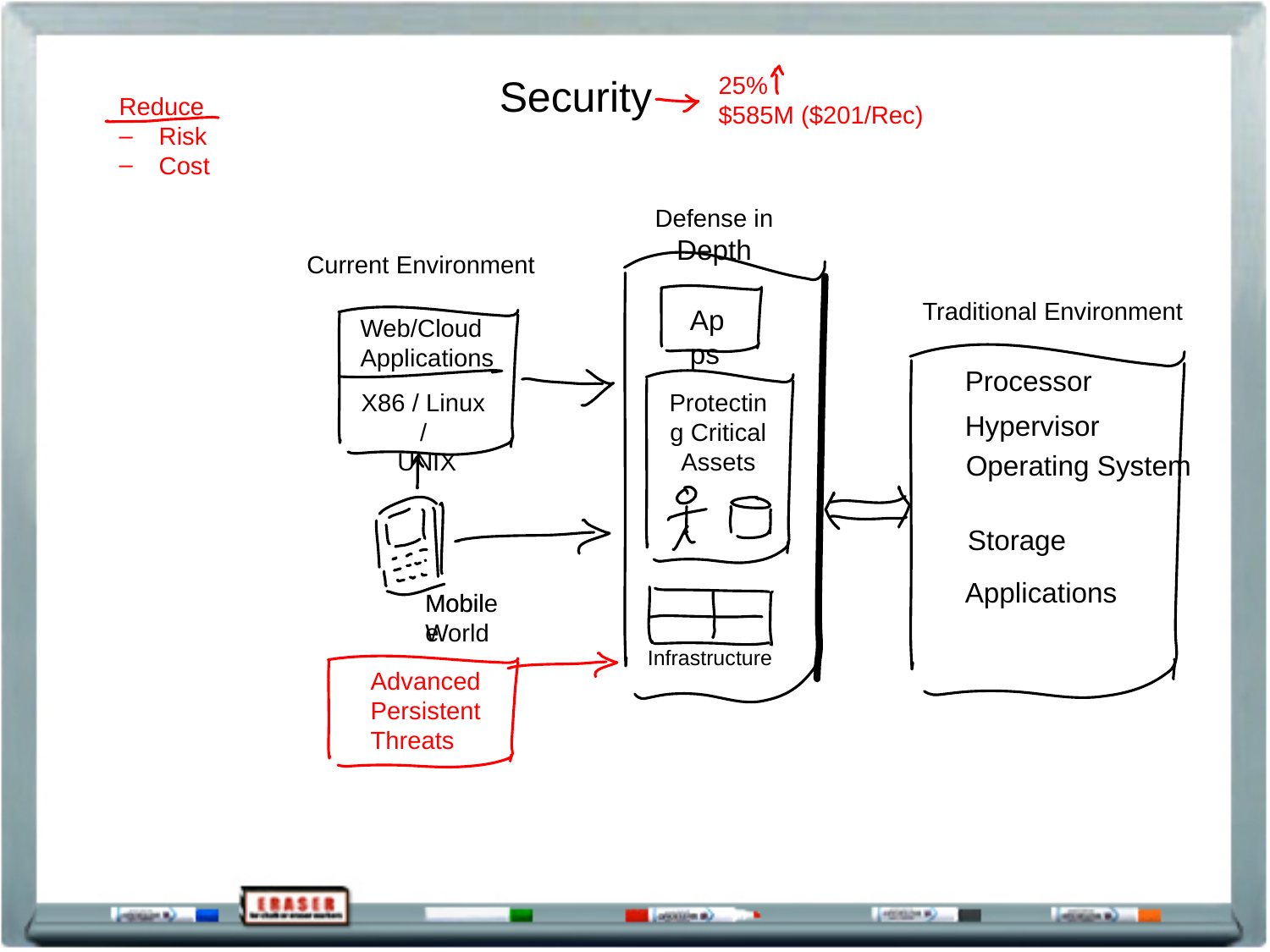

Security
25%
$585M ($201/Rec)

Reduce
Risk
Cost

Defense in Depth
Current Environment

Traditional Environment
Apps

Web/Cloud Applications

Processor

X86 / Linux /
 UNIX
Protecting Critical Assets
Hypervisor
Operating System

Storage

Applications
Mobile World
Mobile

Infrastructure

Advanced Persistent Threats